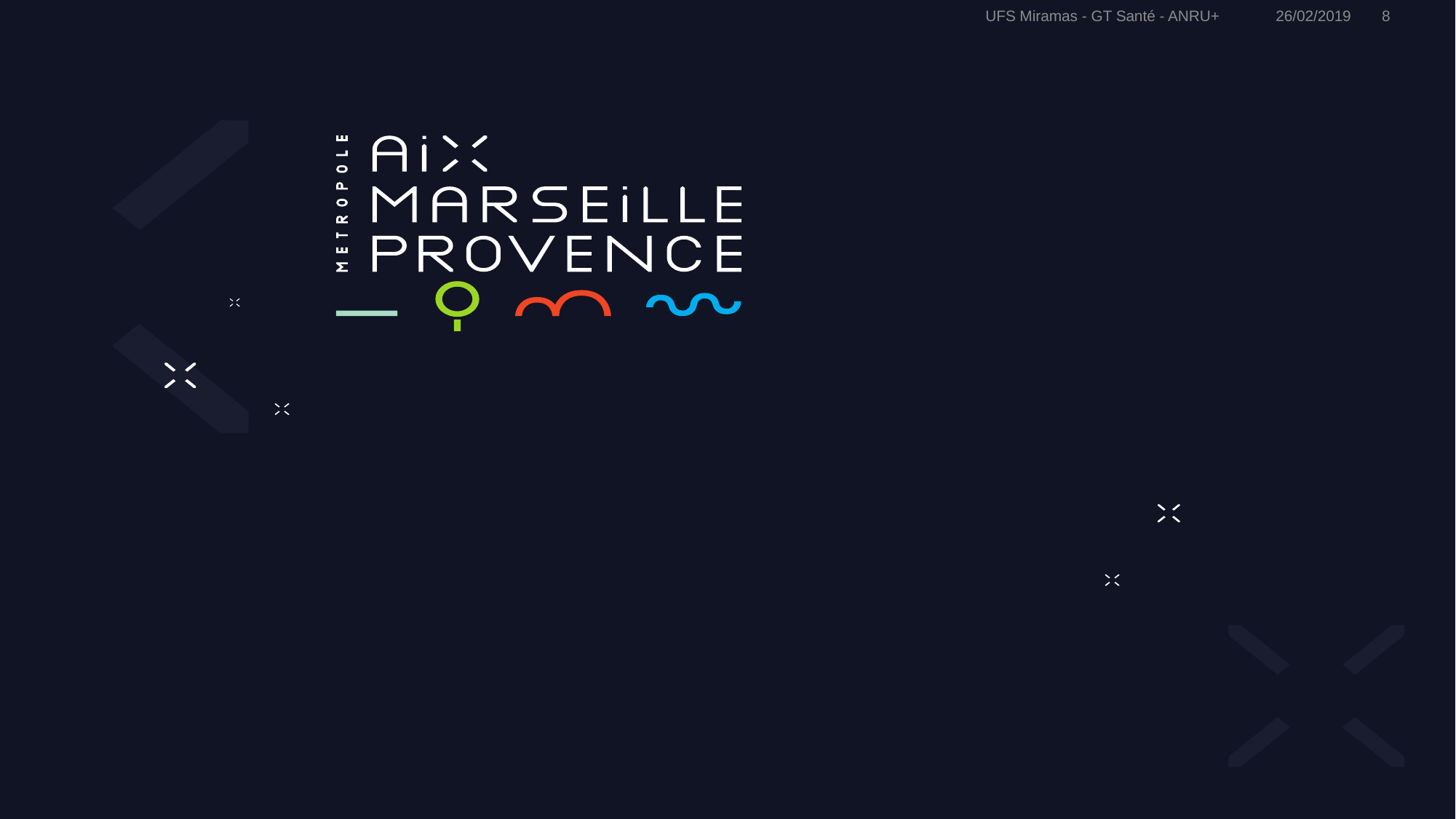

UFS Miramas - GT Santé - ANRU+
26/02/2019
8
#